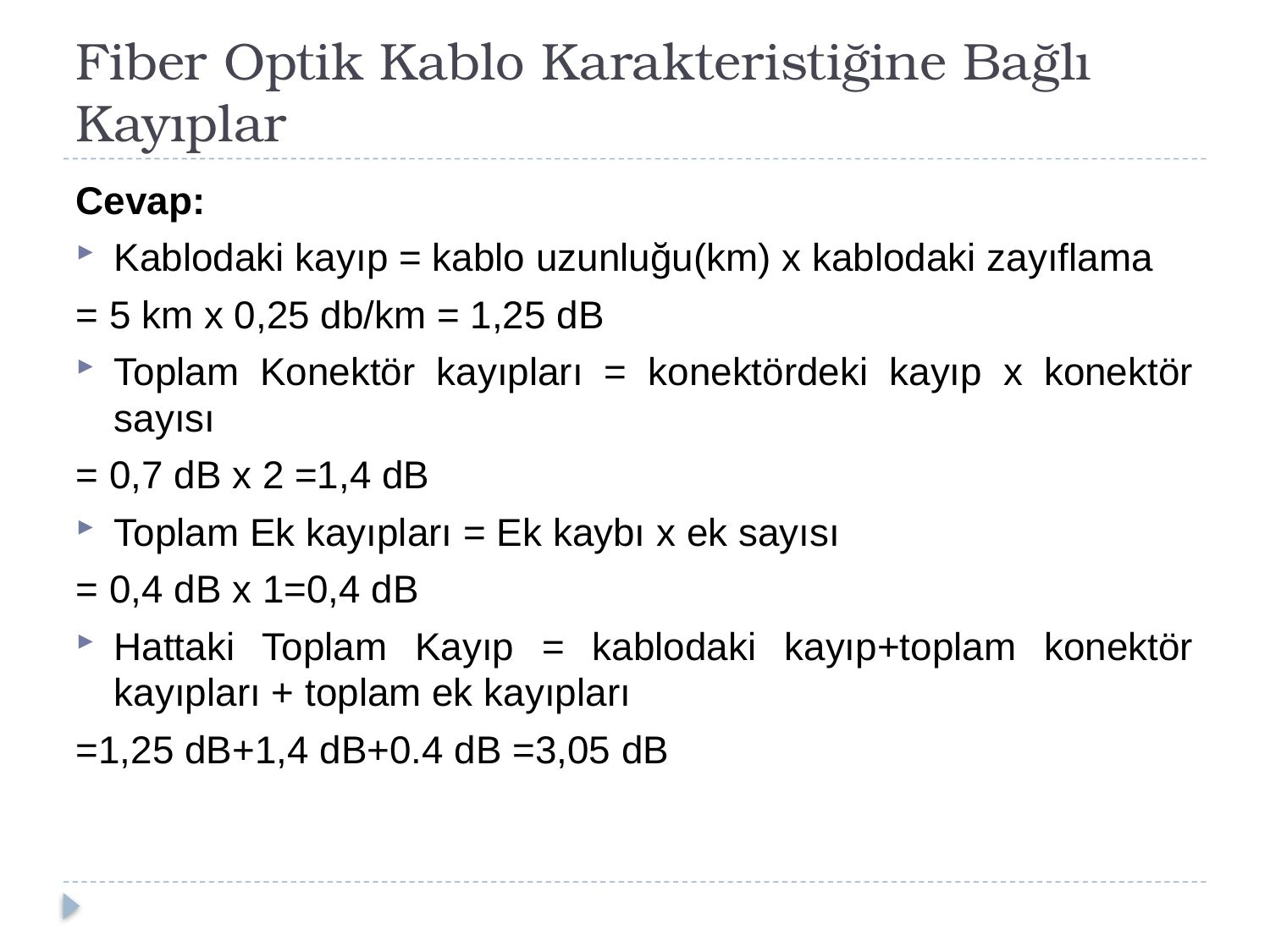

# Fiber Optik Kablo Karakteristiğine Bağlı Kayıplar
Cevap:
Kablodaki kayıp = kablo uzunluğu(km) x kablodaki zayıflama
= 5 km x 0,25 db/km = 1,25 dB
Toplam Konektör kayıpları = konektördeki kayıp x konektör sayısı
= 0,7 dB x 2 =1,4 dB
Toplam Ek kayıpları = Ek kaybı x ek sayısı
= 0,4 dB x 1=0,4 dB
Hattaki Toplam Kayıp = kablodaki kayıp+toplam konektör kayıpları + toplam ek kayıpları
=1,25 dB+1,4 dB+0.4 dB =3,05 dB